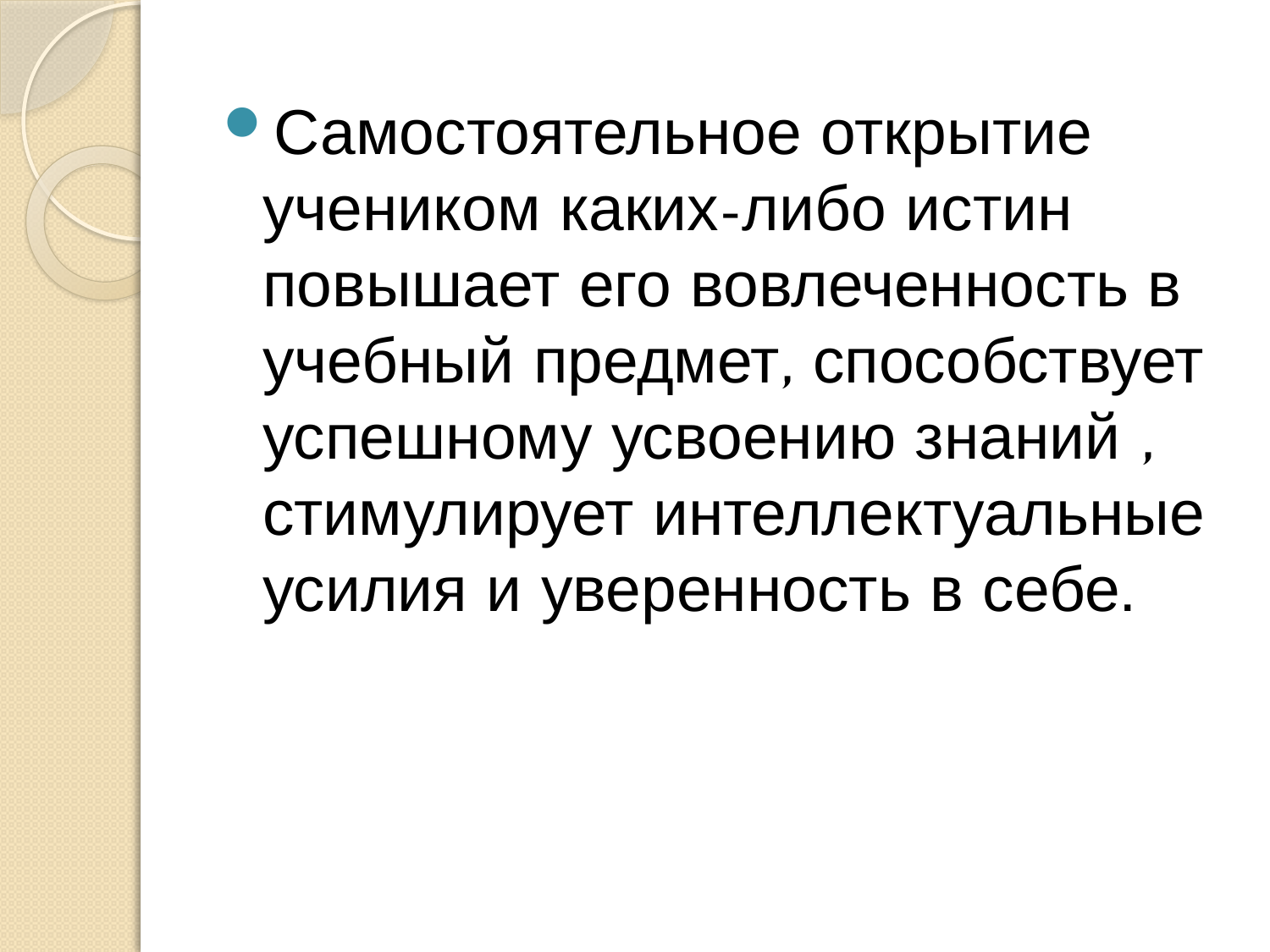

Самостоятельное открытие учеником каких-либо истин повышает его вовлеченность в учебный предмет, способствует успешному усвоению знаний , стимулирует интеллектуальные усилия и уверенность в себе.